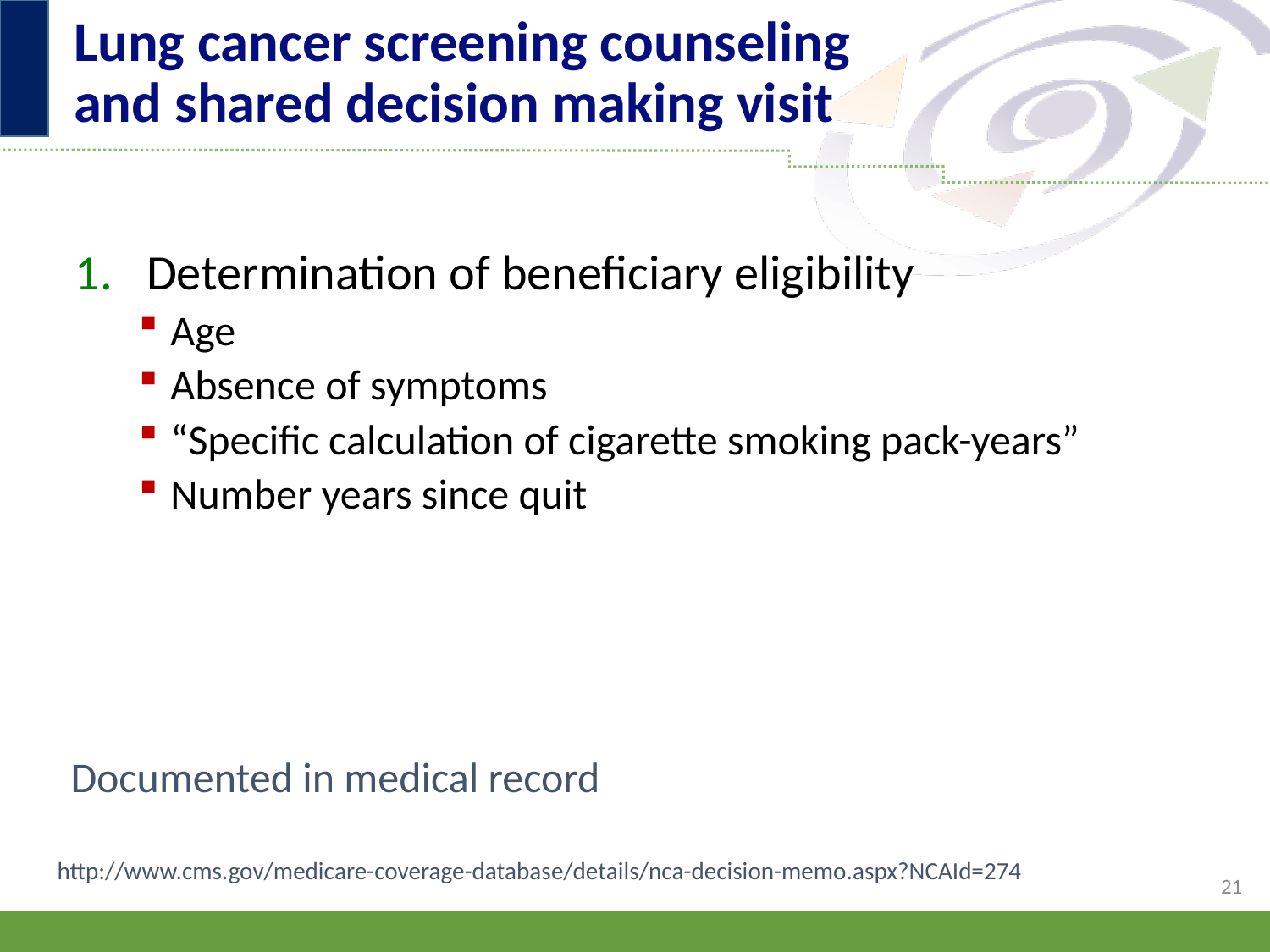

# Lung cancer screening counseling and shared decision making visit
Determination of beneficiary eligibility
Age
Absence of symptoms
“Specific calculation of cigarette smoking pack-years”
Number years since quit

Documented in medical record
http://www.cms.gov/medicare-coverage-database/details/nca-decision-memo.aspx?NCAId=274
21